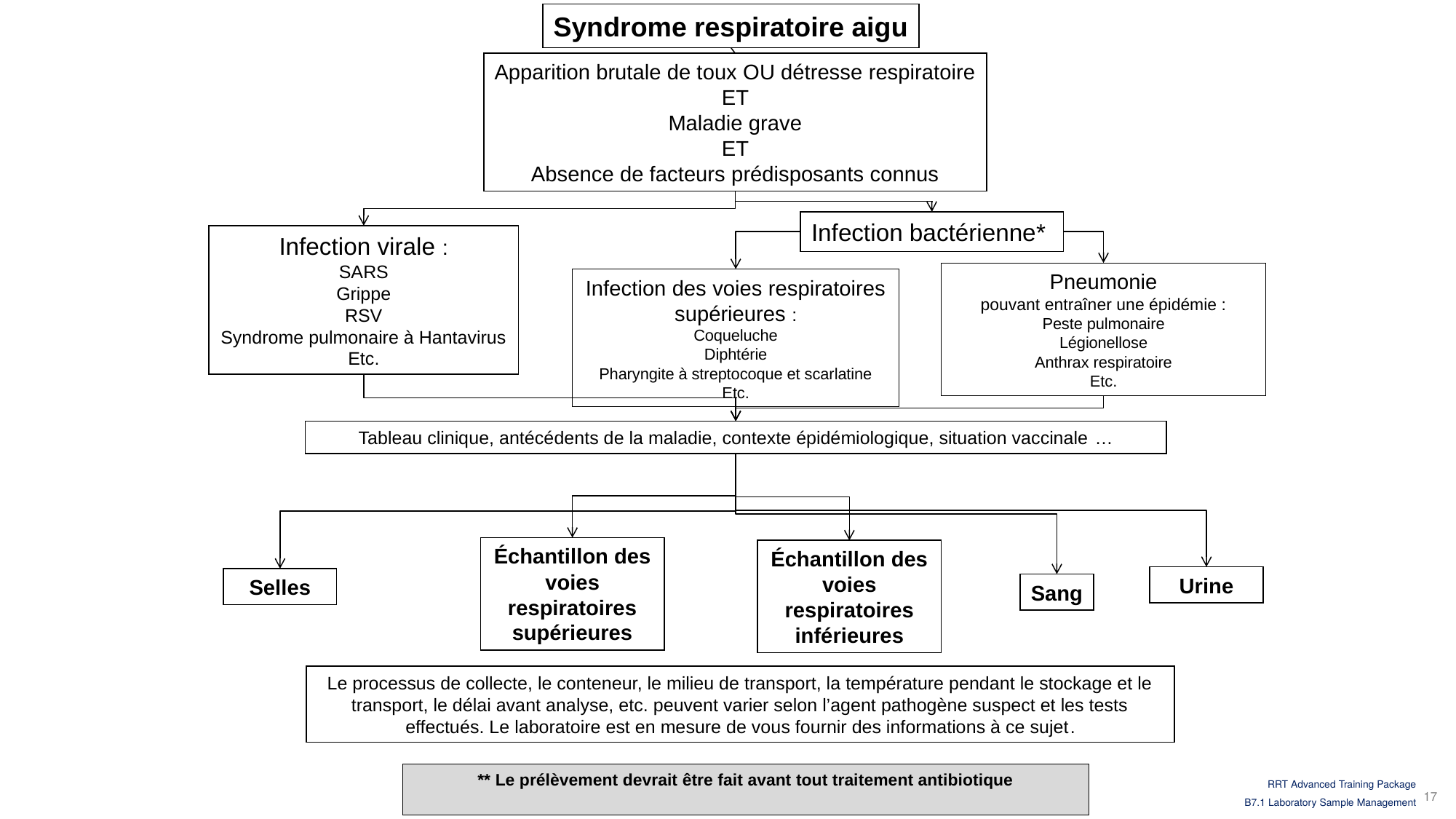

Syndrome respiratoire aigu
Apparition brutale de toux OU détresse respiratoire
ET
Maladie grave
ET
Absence de facteurs prédisposants connus
Infection bactérienne*
Infection virale :
SARS
Grippe
RSV
Syndrome pulmonaire à Hantavirus
Etc.
Pneumonie
pouvant entraîner une épidémie :
Peste pulmonaire
Légionellose
Anthrax respiratoire
Etc.
Infection des voies respiratoires supérieures :
Coqueluche
Diphtérie
Pharyngite à streptocoque et scarlatine
Etc.
Tableau clinique, antécédents de la maladie, contexte épidémiologique, situation vaccinale …
Échantillon des voies respiratoires supérieures
Échantillon des voies respiratoires inférieures
Urine
Selles
Sang
Le processus de collecte, le conteneur, le milieu de transport, la température pendant le stockage et le transport, le délai avant analyse, etc. peuvent varier selon l’agent pathogène suspect et les tests effectués. Le laboratoire est en mesure de vous fournir des informations à ce sujet.
** Le prélèvement devrait être fait avant tout traitement antibiotique